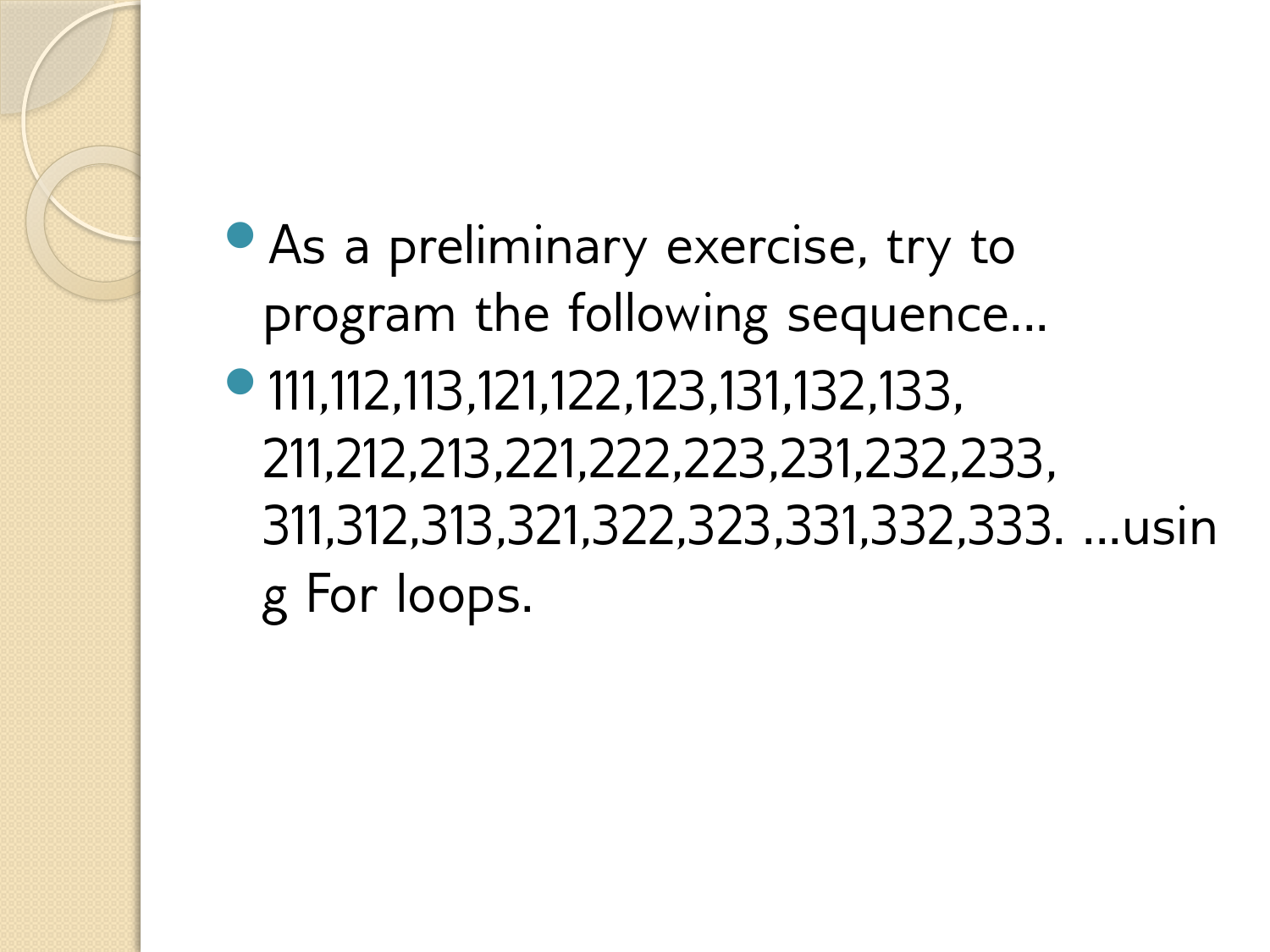

#
As a preliminary exercise, try to program the following sequence...
111,112,113,121,122,123,131,132,133, 211,212,213,221,222,223,231,232,233, 311,312,313,321,322,323,331,332,333. ...using For loops.